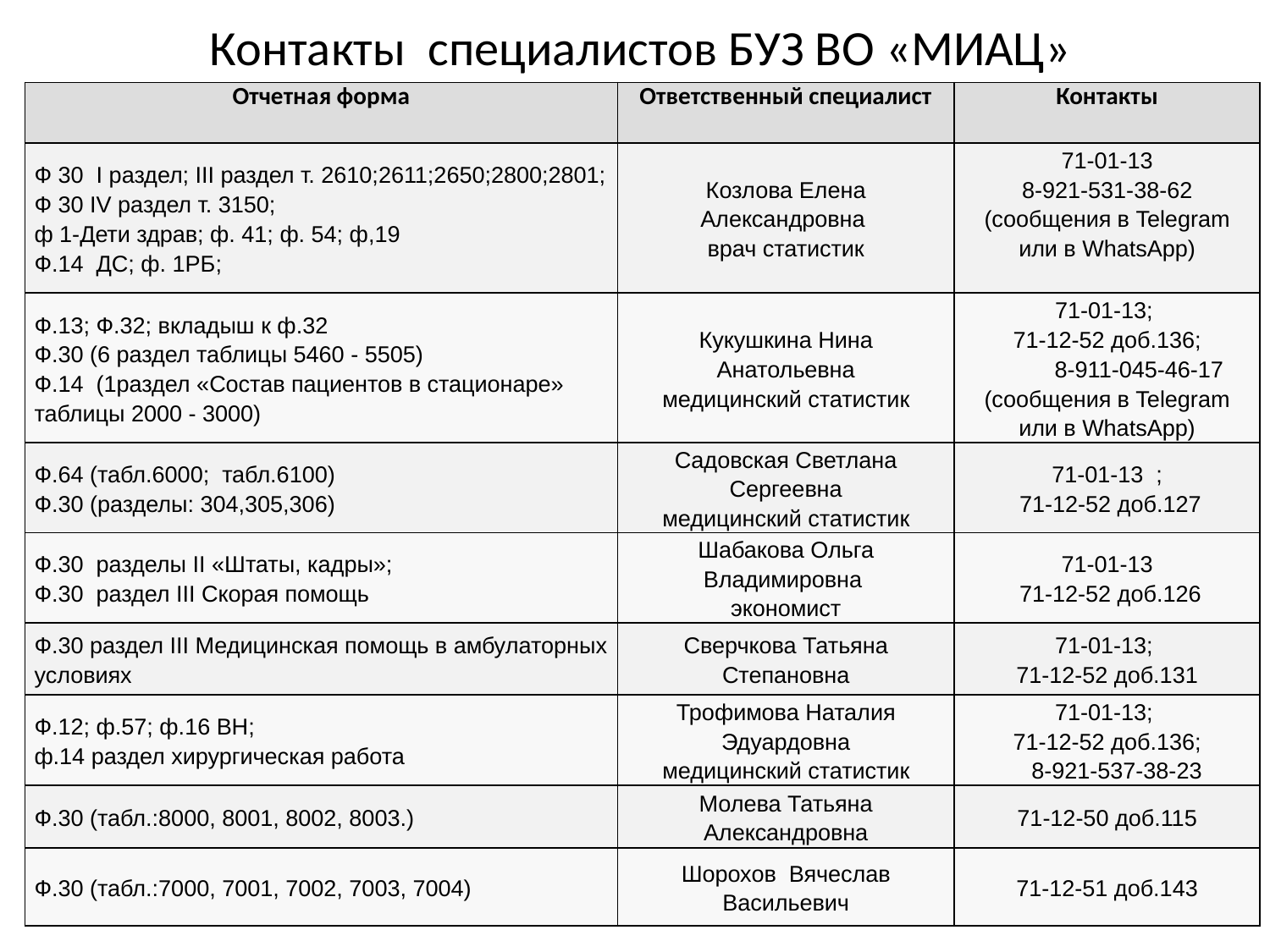

Контакты  специалистов БУЗ ВО «МИАЦ»
| Отчетная форма | Ответственный специалист | Контакты |
| --- | --- | --- |
| Ф 30 I раздел; III раздел т. 2610;2611;2650;2800;2801; Ф 30 IV раздел т. 3150; ф 1-Дети здрав; ф. 41; ф. 54; ф,19 Ф.14 ДС; ф. 1РБ; | Козлова Елена Александровна врач статистик | 71-01-13 8-921-531-38-62 (сообщения в Telegram или в WhatsApp) |
| Ф.13; Ф.32; вкладыш к ф.32 Ф.30 (6 раздел таблицы 5460 - 5505) Ф.14 (1раздел «Состав пациентов в стационаре» таблицы 2000 - 3000) | Кукушкина Нина Анатольевна медицинский статистик | 71-01-13; 71-12-52 доб.136; 8-911-045-46-17 (сообщения в Telegram или в WhatsApp) |
| Ф.64 (табл.6000; табл.6100) Ф.30 (разделы: 304,305,306) | Садовская Светлана Сергеевна медицинский статистик | 71-01-13 ; 71-12-52 доб.127 |
| Ф.30 разделы II «Штаты, кадры»; Ф.30 раздел III Скорая помощь | Шабакова Ольга Владимировна экономист | 71-01-13 71-12-52 доб.126 |
| Ф.30 раздел III Медицинская помощь в амбулаторных условиях | Сверчкова Татьяна Степановна | 71-01-13; 71-12-52 доб.131 |
| Ф.12; ф.57; ф.16 ВН; ф.14 раздел хирургическая работа | Трофимова Наталия Эдуардовна медицинский статистик | 71-01-13; 71-12-52 доб.136; 8-921-537-38-23 |
| Ф.30 (табл.:8000, 8001, 8002, 8003.) | Молева Татьяна Александровна | 71-12-50 доб.115 |
| Ф.30 (табл.:7000, 7001, 7002, 7003, 7004) | Шорохов Вячеслав Васильевич | 71-12-51 доб.143 |